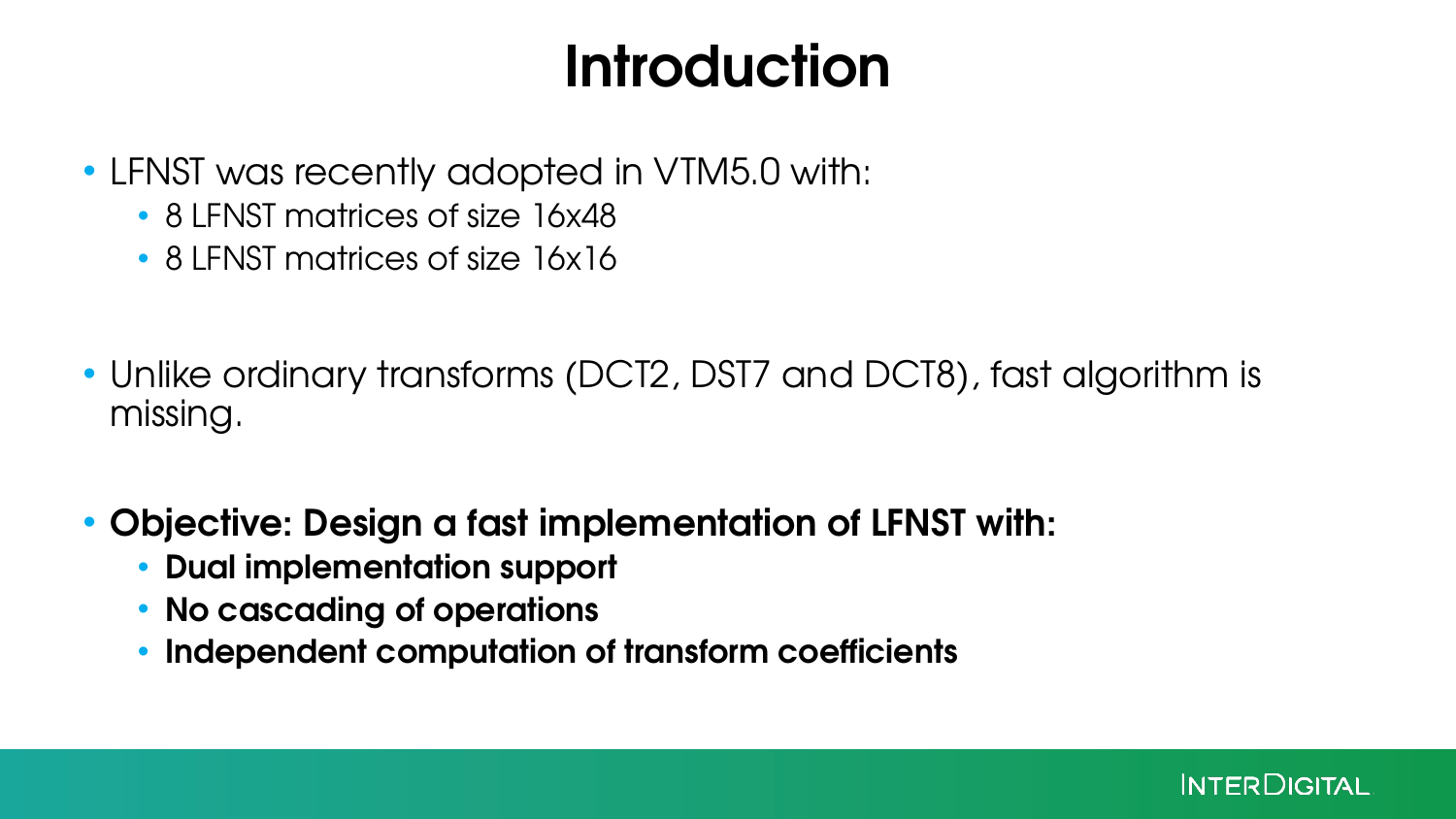

# Introduction
LFNST was recently adopted in VTM5.0 with:
8 LFNST matrices of size 16x48
8 LFNST matrices of size 16x16

Unlike ordinary transforms (DCT2, DST7 and DCT8), fast algorithm is missing.

Objective: Design a fast implementation of LFNST with:
Dual implementation support
No cascading of operations
Independent computation of transform coefficients